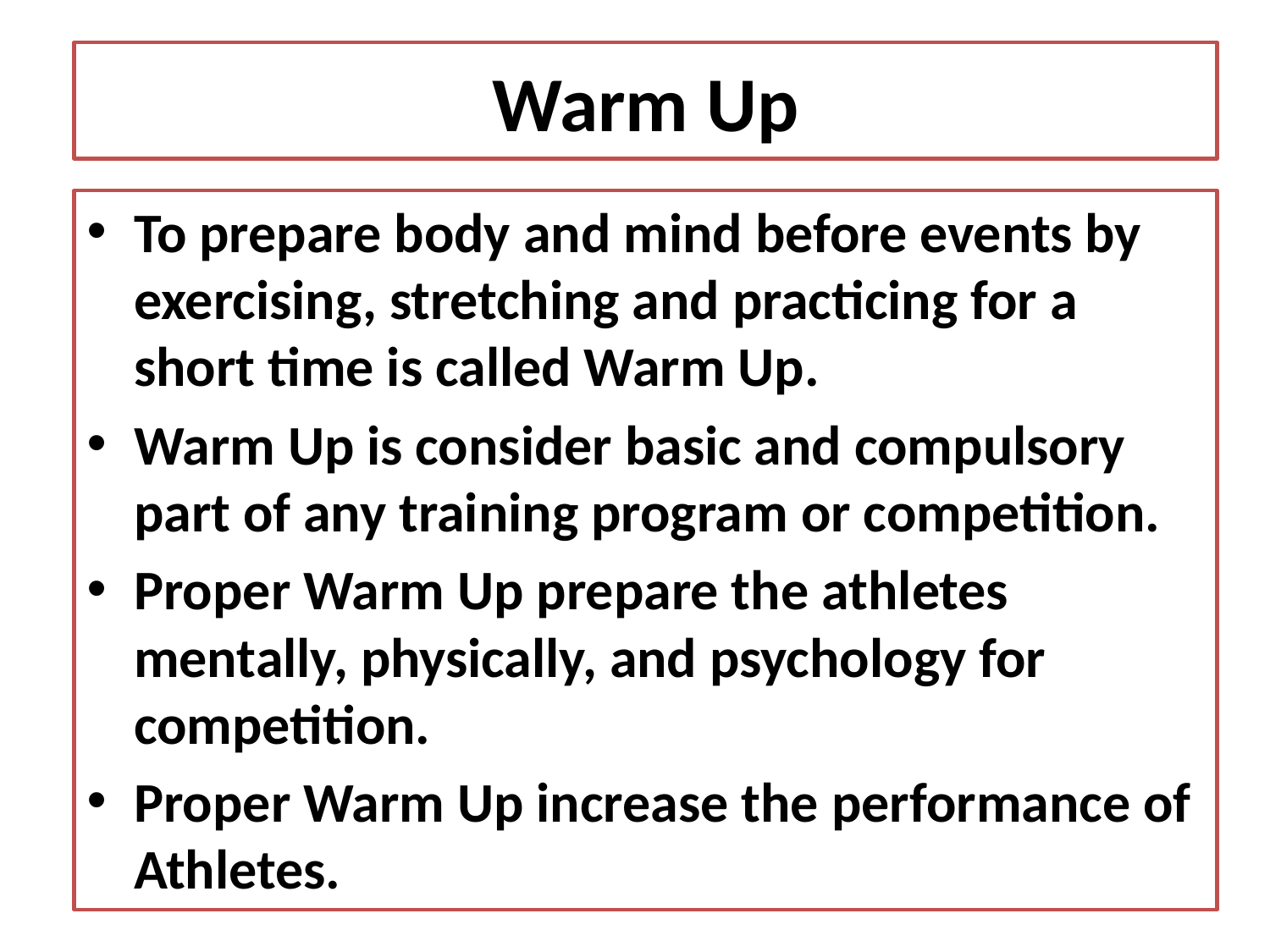

# Warm Up
To prepare body and mind before events by exercising, stretching and practicing for a short time is called Warm Up.
Warm Up is consider basic and compulsory part of any training program or competition.
Proper Warm Up prepare the athletes mentally, physically, and psychology for  competition.
Proper Warm Up increase the performance of Athletes.